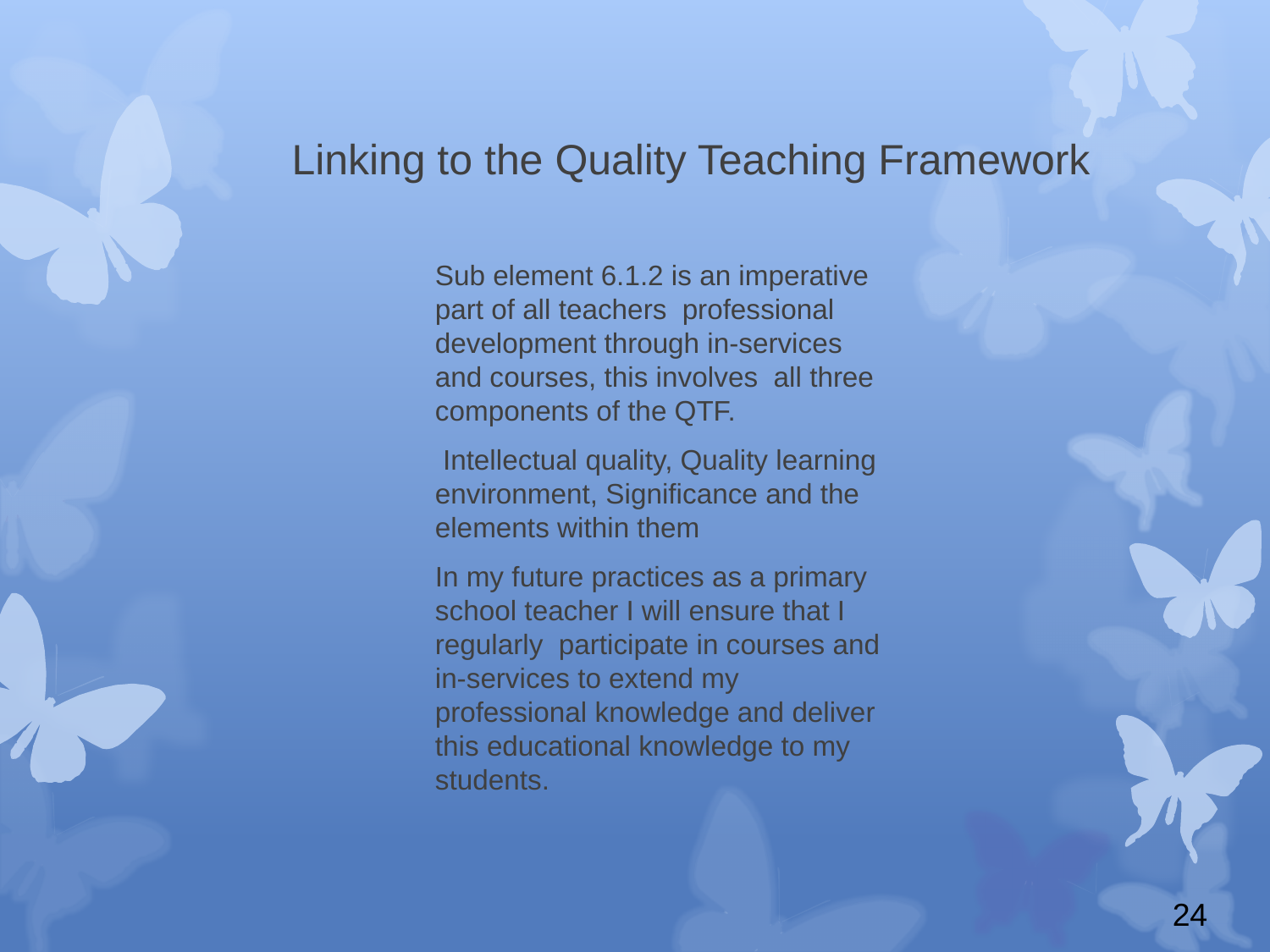

Linking to the Quality Teaching Framework
Sub element 6.1.2 is an imperative part of all teachers  professional development through in-services and courses, this involves  all three components of the QTF.
 Intellectual quality, Quality learning environment, Significance and the elements within them
In my future practices as a primary school teacher I will ensure that I regularly  participate in courses and in-services to extend my professional knowledge and deliver this educational knowledge to my students.
24